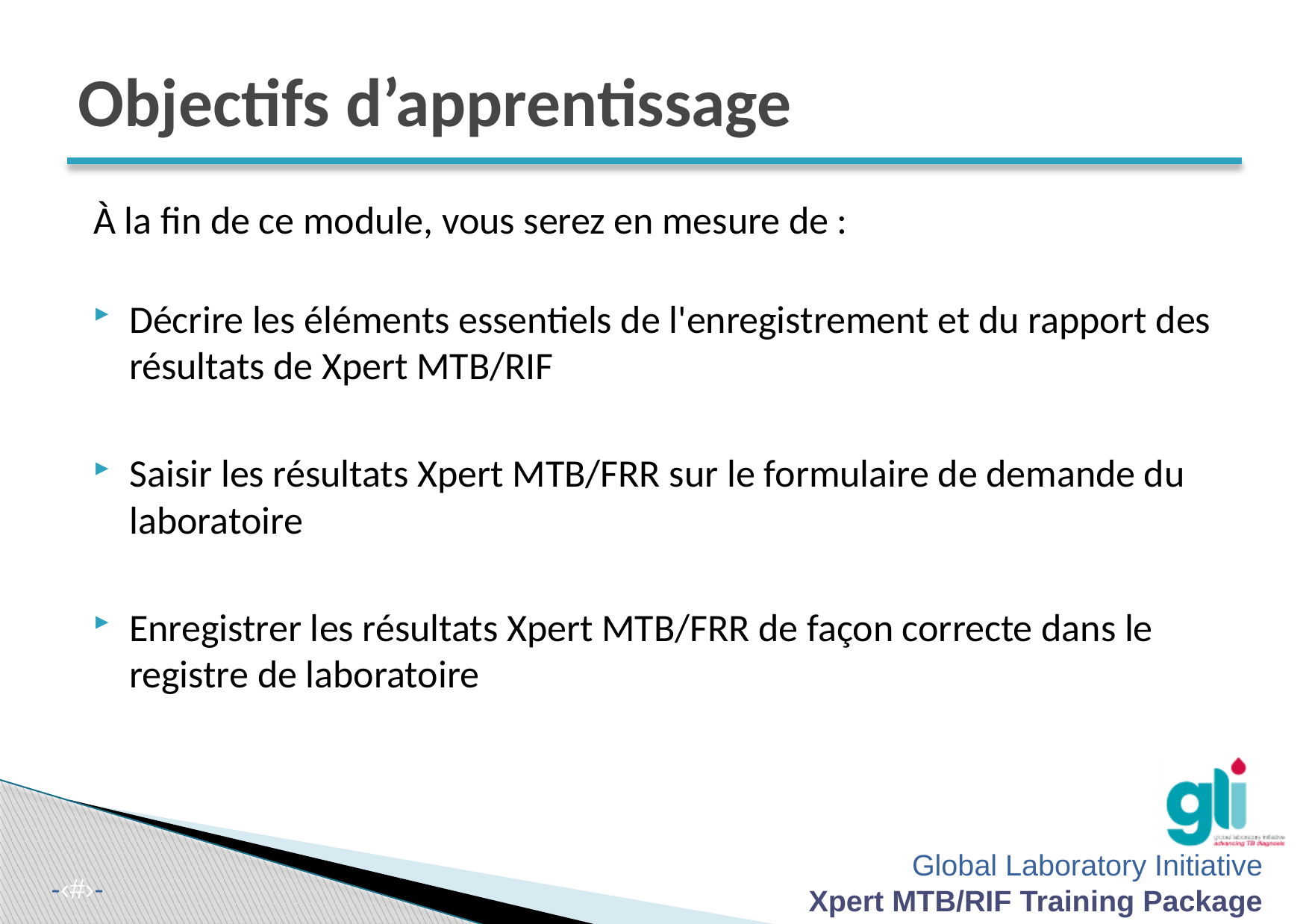

# Objectifs d’apprentissage
À la fin de ce module, vous serez en mesure de :
Décrire les éléments essentiels de l'enregistrement et du rapport des résultats de Xpert MTB/RIF

Saisir les résultats Xpert MTB/FRR sur le formulaire de demande du laboratoire

Enregistrer les résultats Xpert MTB/FRR de façon correcte dans le registre de laboratoire